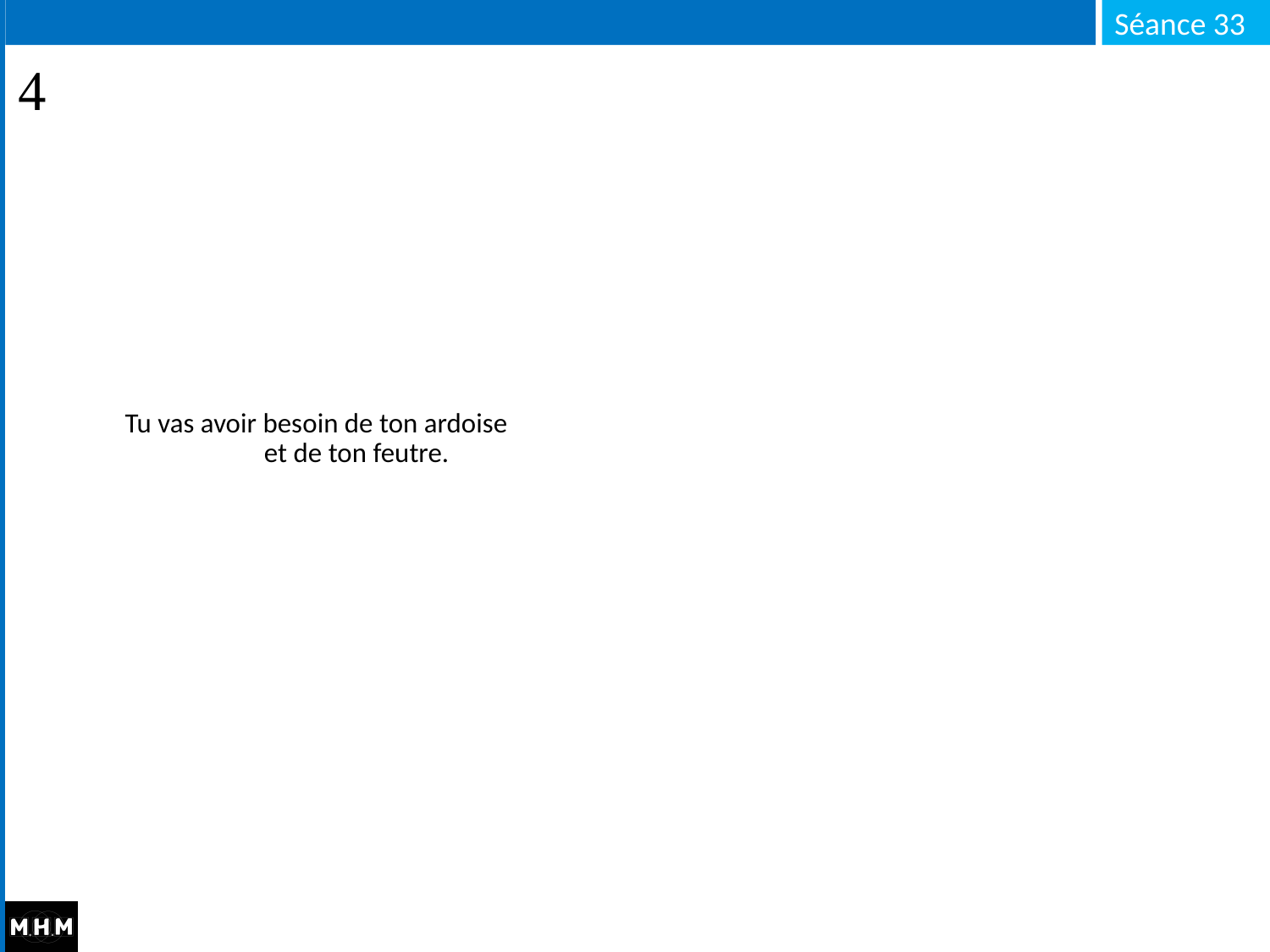

# Tu vas avoir besoin de ton ardoise                                    et de ton feutre.